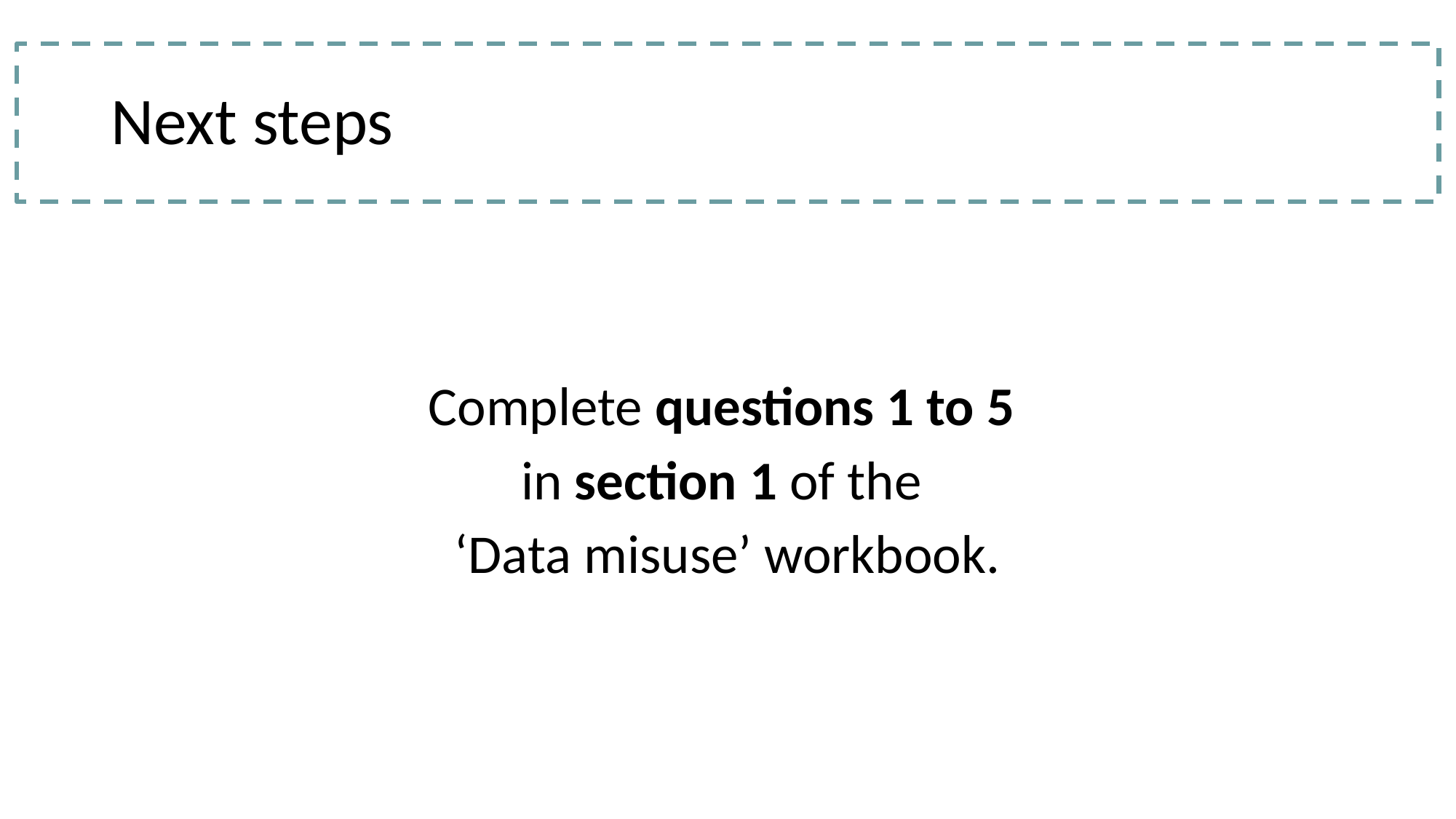

# Next steps

Complete questions 1 to 5
in section 1 of the
‘Data misuse’ workbook.